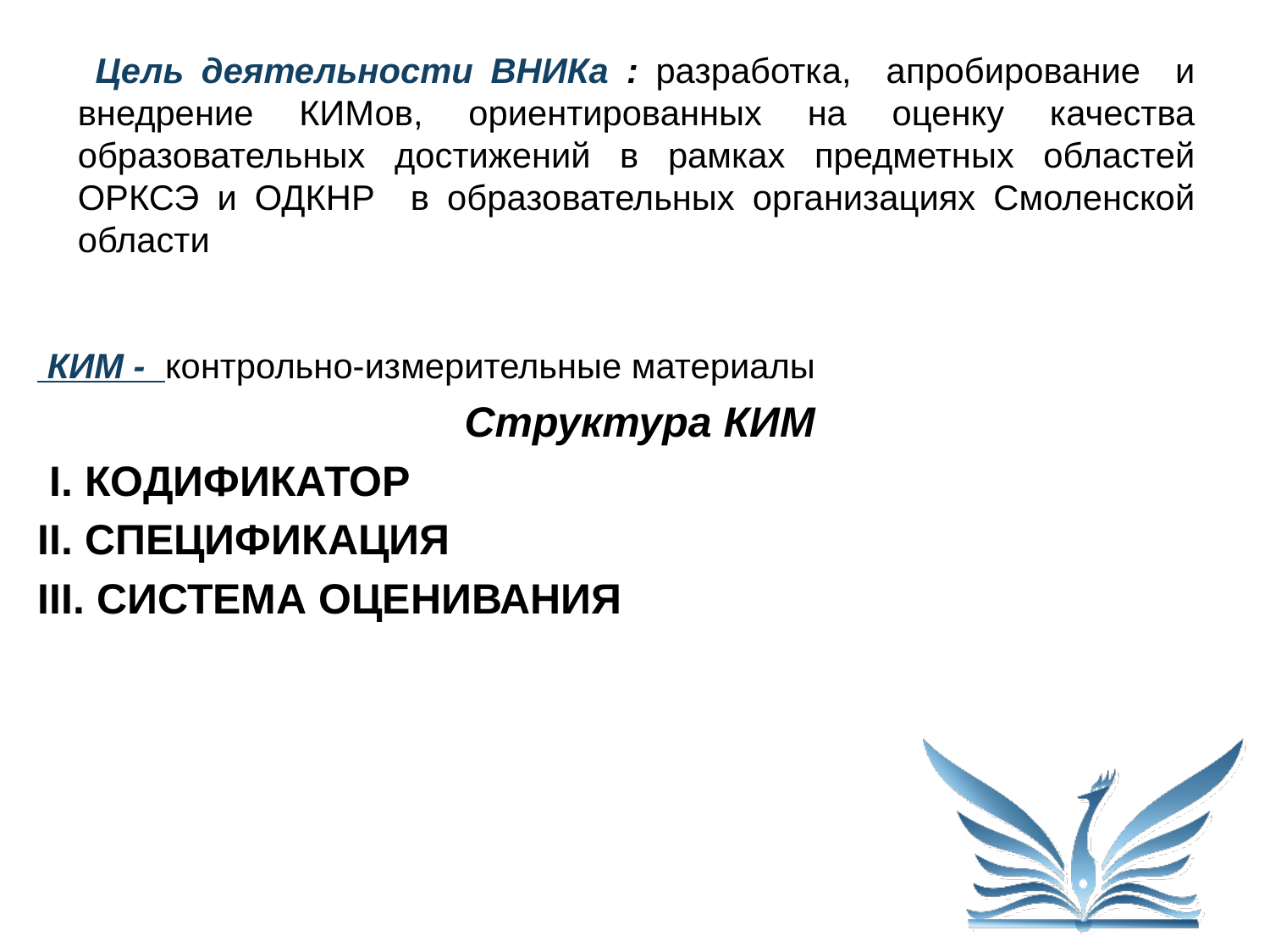

# Цель деятельности ВНИКа : разработка,  апробирование  и внедрение КИМов, ориентированных на оценку качества образовательных достижений в рамках предметных областей ОРКСЭ и ОДКНР  в образовательных организациях Смоленской области
 КИМ -  контрольно-измерительные материалы
Структура КИМ
 I. КОДИФИКАТОР
II. СПЕЦИФИКАЦИЯ
III. СИСТЕМА ОЦЕНИВАНИЯ